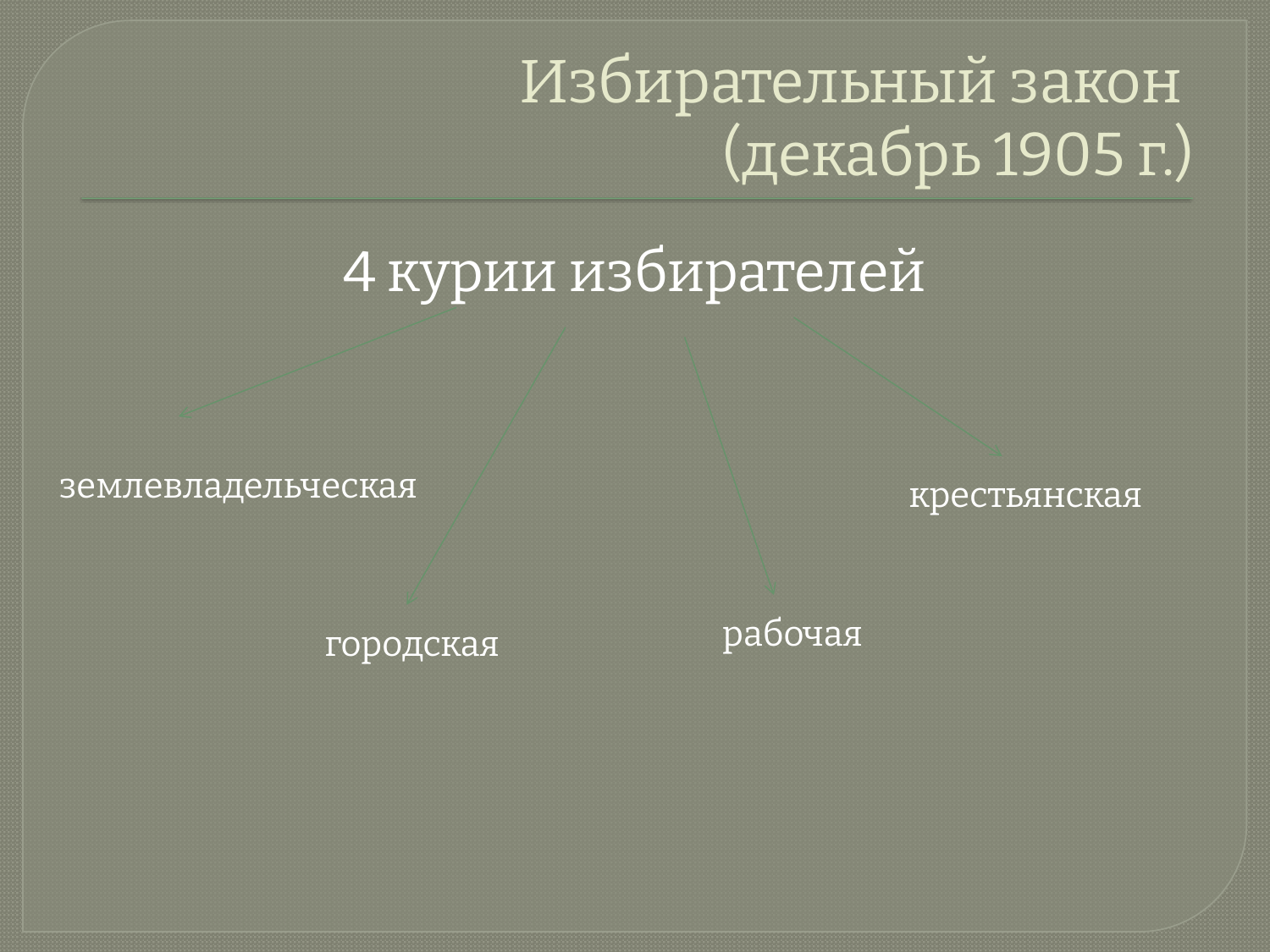

# Избирательный закон (декабрь 1905 г.)
4 курии избирателей
землевладельческая
крестьянская
рабочая
городская